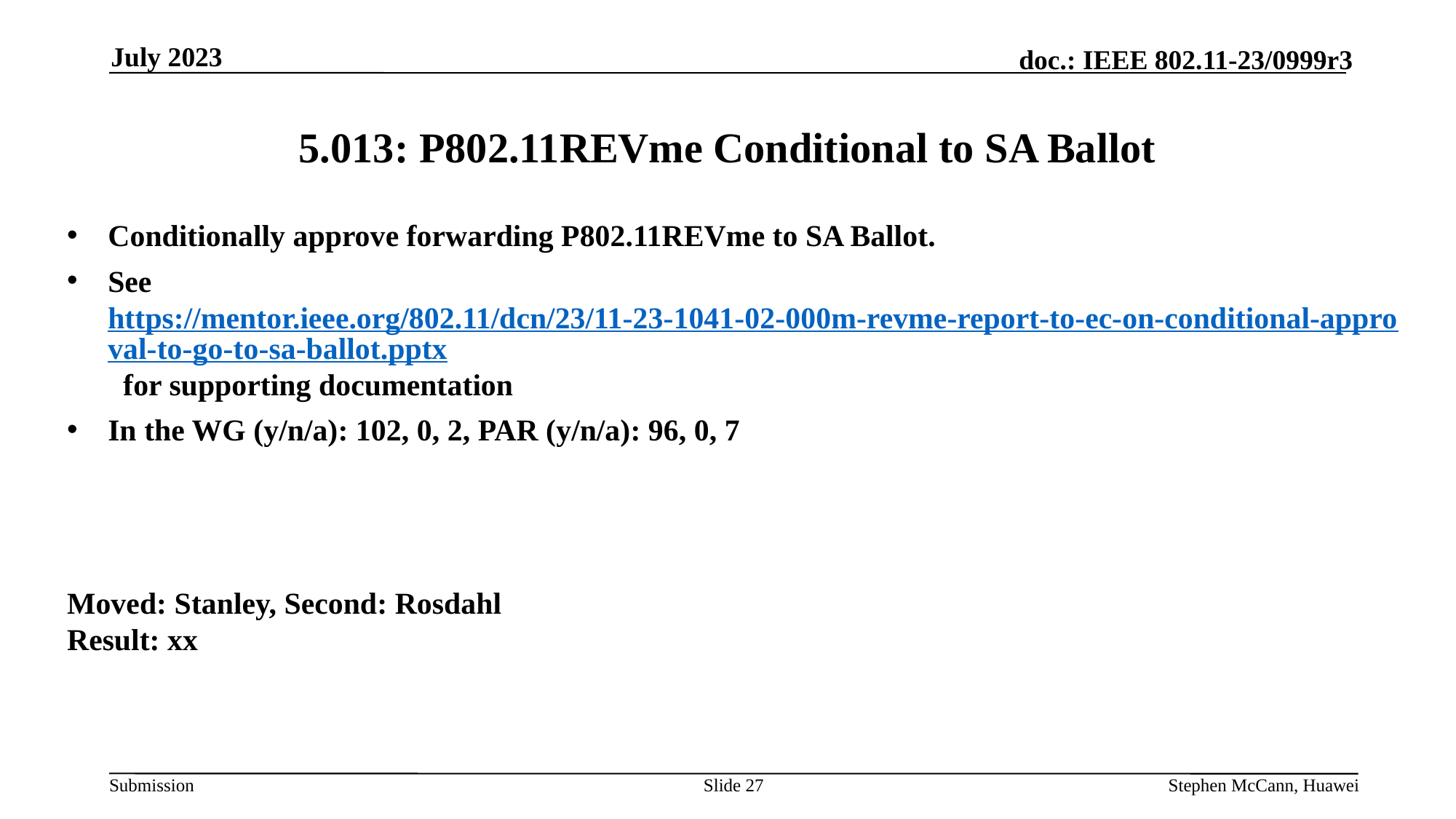

July 2023
# 5.013: P802.11REVme Conditional to SA Ballot
Conditionally approve forwarding P802.11REVme to SA Ballot.
See https://mentor.ieee.org/802.11/dcn/23/11-23-1041-02-000m-revme-report-to-ec-on-conditional-approval-to-go-to-sa-ballot.pptx  for supporting documentation
In the WG (y/n/a): 102, 0, 2, PAR (y/n/a): 96, 0, 7

Moved: Stanley, Second: Rosdahl
Result: xx

Slide 27
Stephen McCann, Huawei